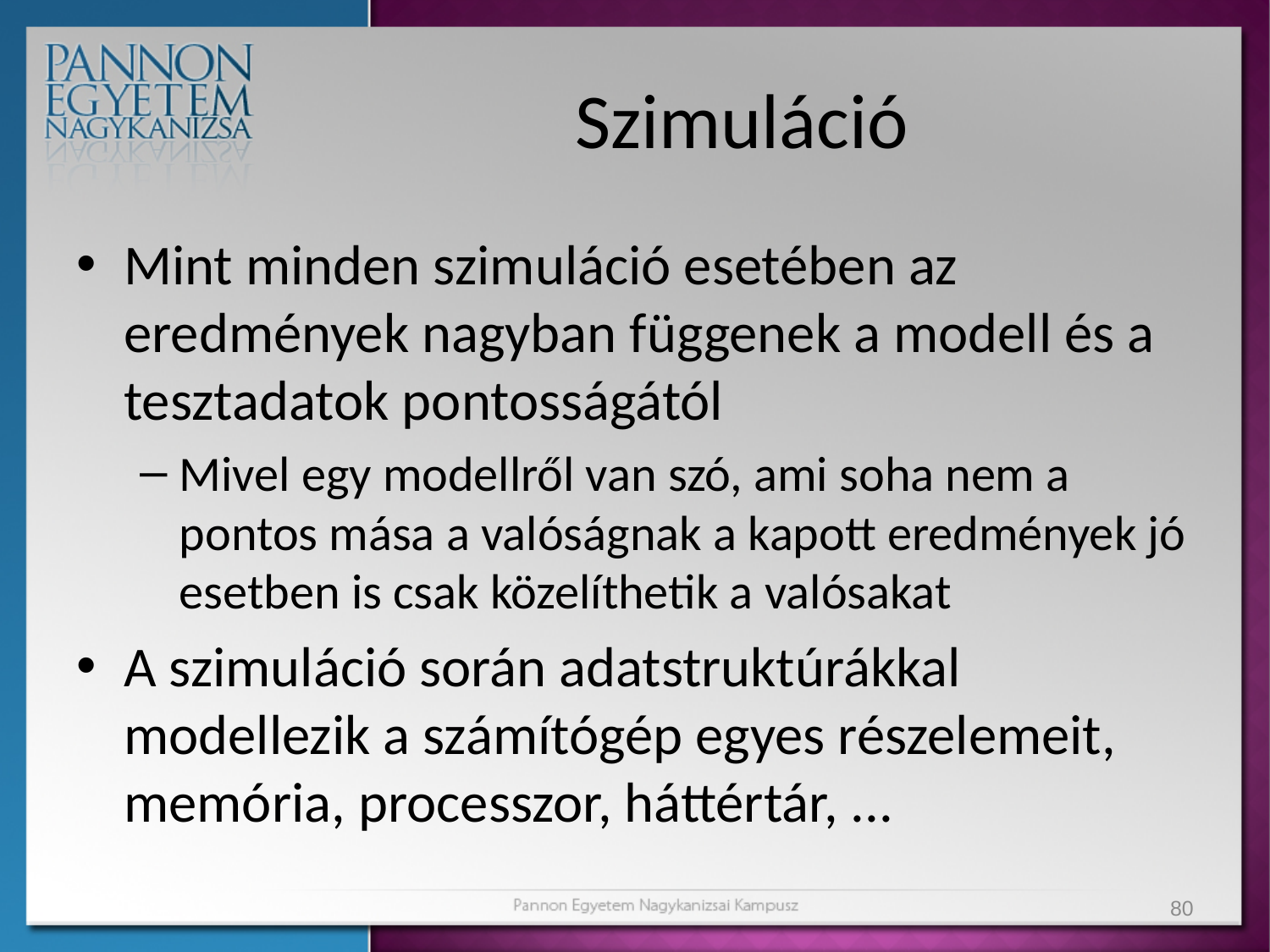

# Szimuláció
Mint minden szimuláció esetében az eredmények nagyban függenek a modell és a tesztadatok pontosságától
Mivel egy modellről van szó, ami soha nem a pontos mása a valóságnak a kapott eredmények jó esetben is csak közelíthetik a valósakat
A szimuláció során adatstruktúrákkal modellezik a számítógép egyes részelemeit, memória, processzor, háttértár, ...
80